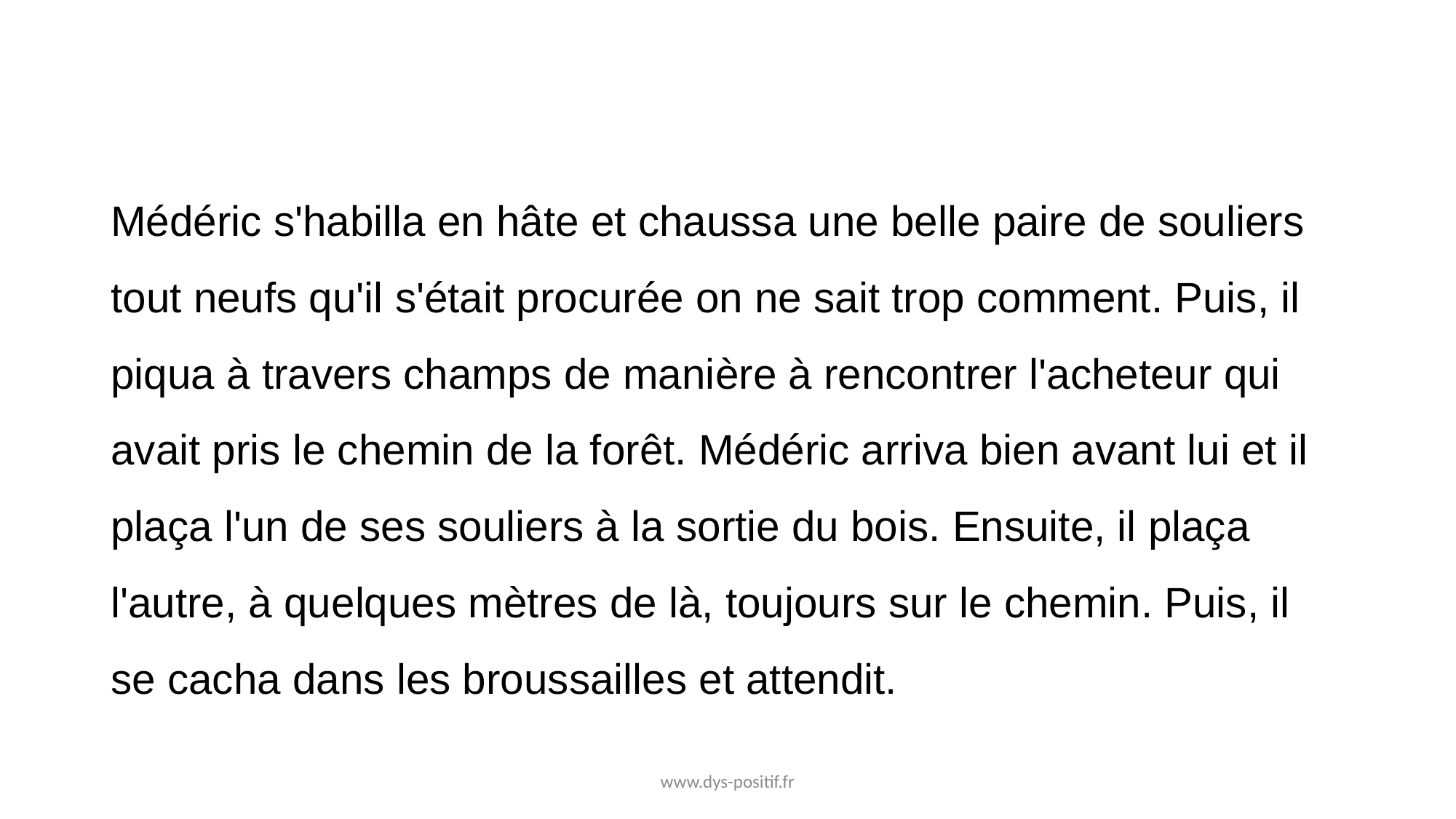

Médéric s'habilla en hâte et chaussa une belle paire de souliers tout neufs qu'il s'était procurée on ne sait trop comment. Puis, il piqua à travers champs de manière à rencontrer l'acheteur qui avait pris le chemin de la forêt. Médéric arriva bien avant lui et il plaça l'un de ses souliers à la sortie du bois. Ensuite, il plaça l'autre, à quelques mètres de là, toujours sur le chemin. Puis, il se cacha dans les broussailles et attendit.
www.dys-positif.fr